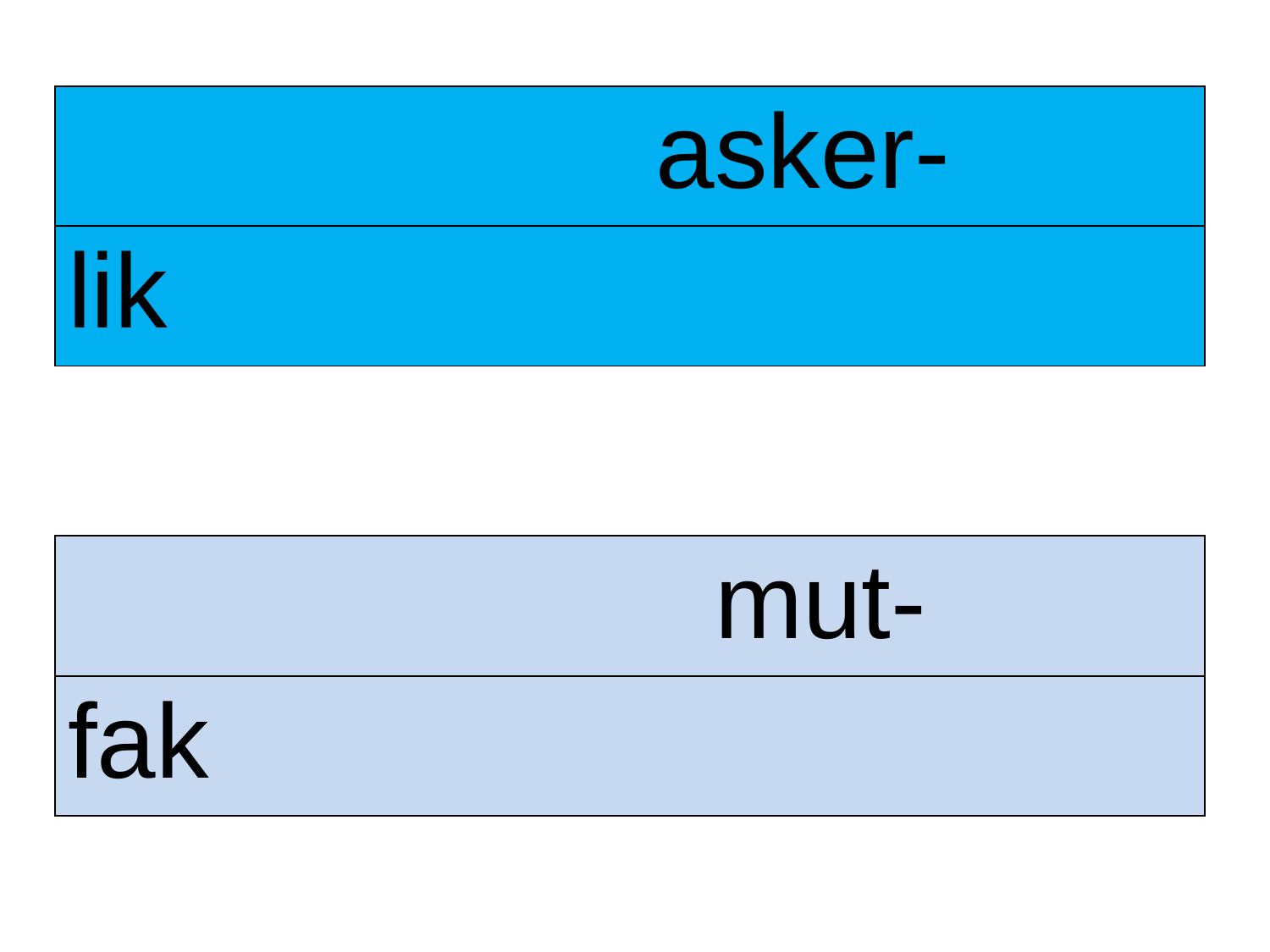

| asker- |
| --- |
| lik |
| mut- |
| --- |
| fak |